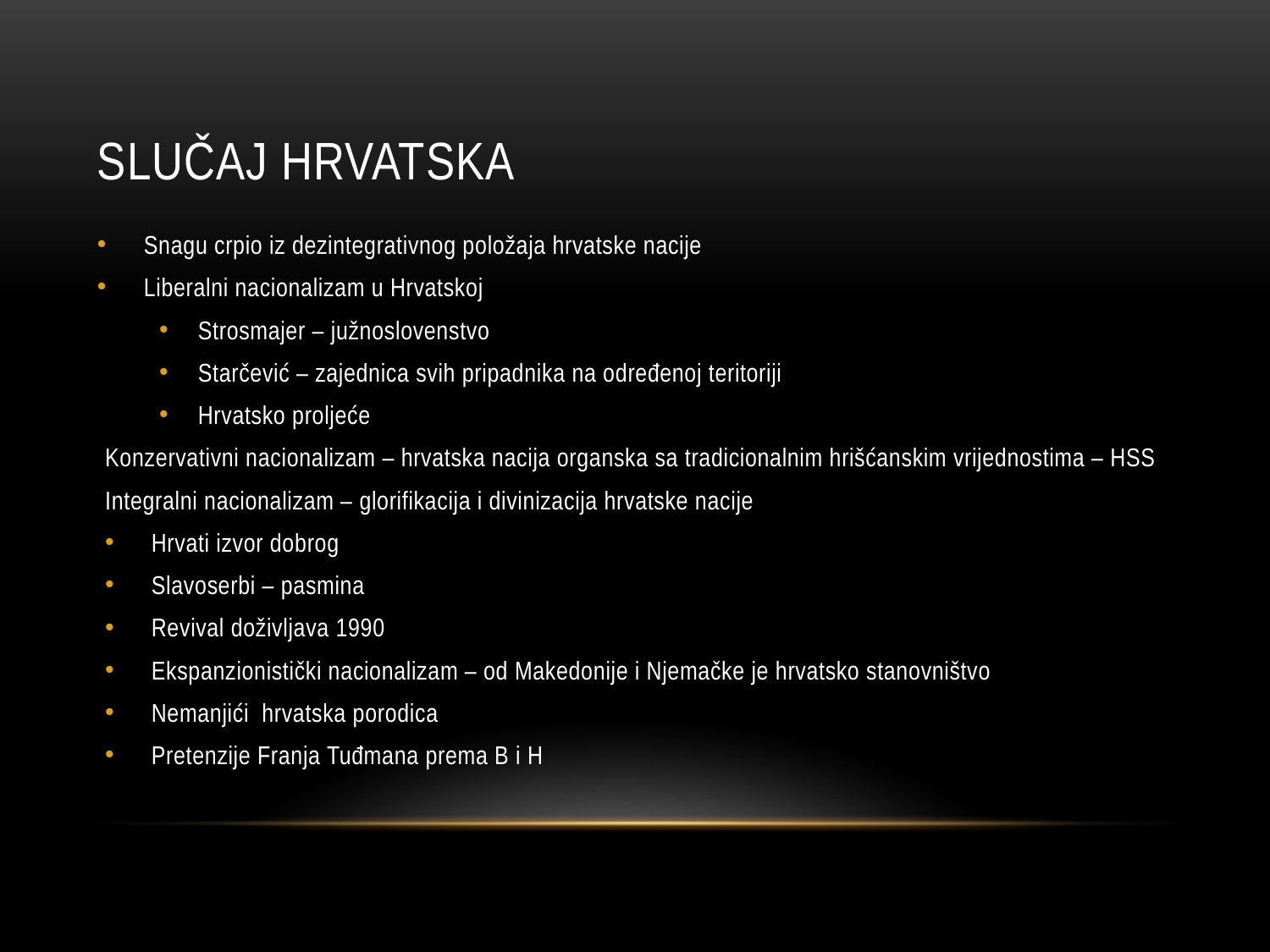

# Slučaj hrvatska
Snagu crpio iz dezintegrativnog položaja hrvatske nacije
Liberalni nacionalizam u Hrvatskoj
Strosmajer – južnoslovenstvo
Starčević – zajednica svih pripadnika na određenoj teritoriji
Hrvatsko proljeće
Konzervativni nacionalizam – hrvatska nacija organska sa tradicionalnim hrišćanskim vrijednostima – HSS
Integralni nacionalizam – glorifikacija i divinizacija hrvatske nacije
Hrvati izvor dobrog
Slavoserbi – pasmina
Revival doživljava 1990
Ekspanzionistički nacionalizam – od Makedonije i Njemačke je hrvatsko stanovništvo
Nemanjići  hrvatska porodica
Pretenzije Franja Tuđmana prema B i H